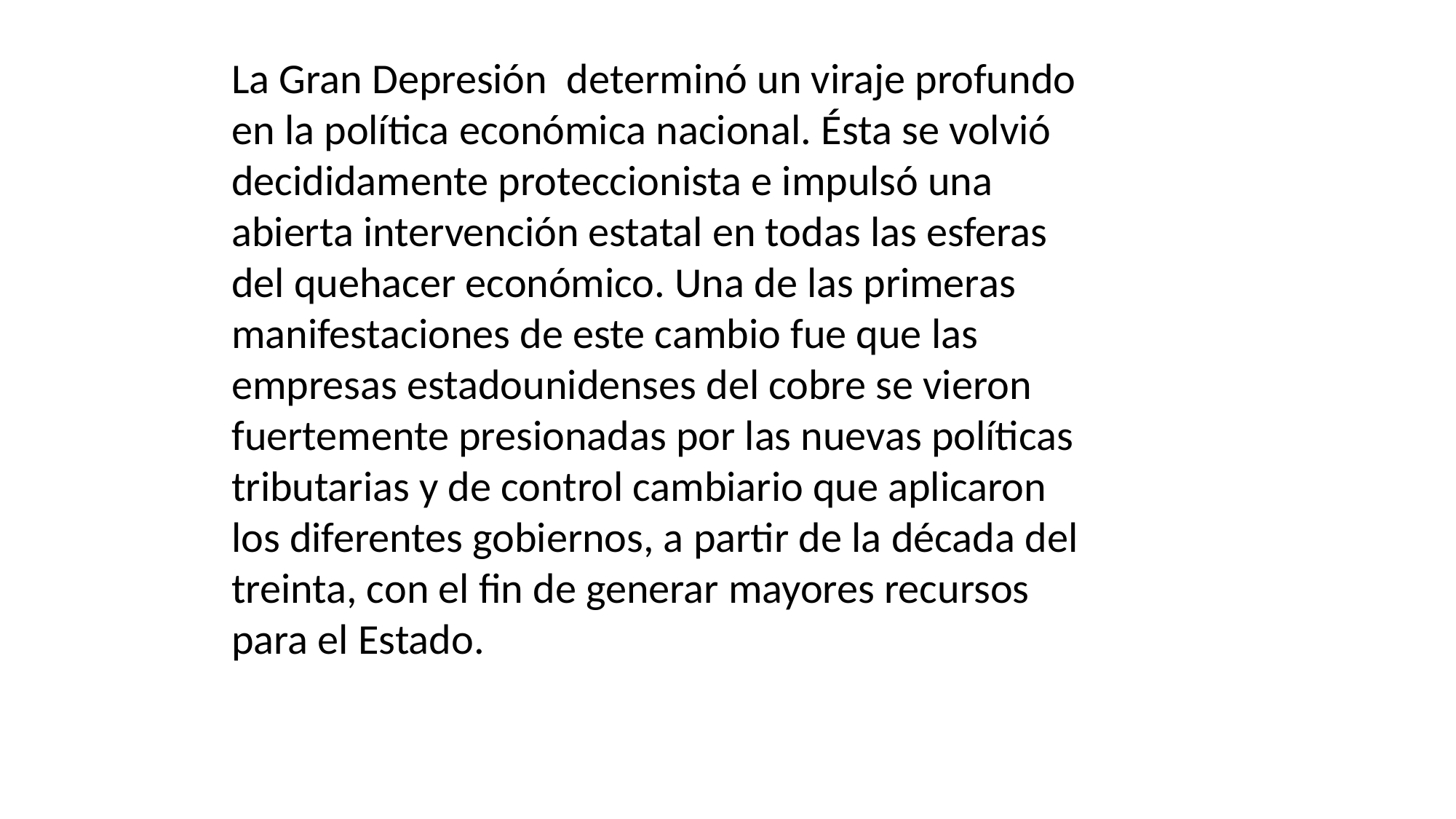

La Gran Depresión  determinó un viraje profundo en la política económica nacional. Ésta se volvió decididamente proteccionista e impulsó una abierta intervención estatal en todas las esferas del quehacer económico. Una de las primeras manifestaciones de este cambio fue que las empresas estadounidenses del cobre se vieron fuertemente presionadas por las nuevas políticas tributarias y de control cambiario que aplicaron los diferentes gobiernos, a partir de la década del treinta, con el fin de generar mayores recursos para el Estado.